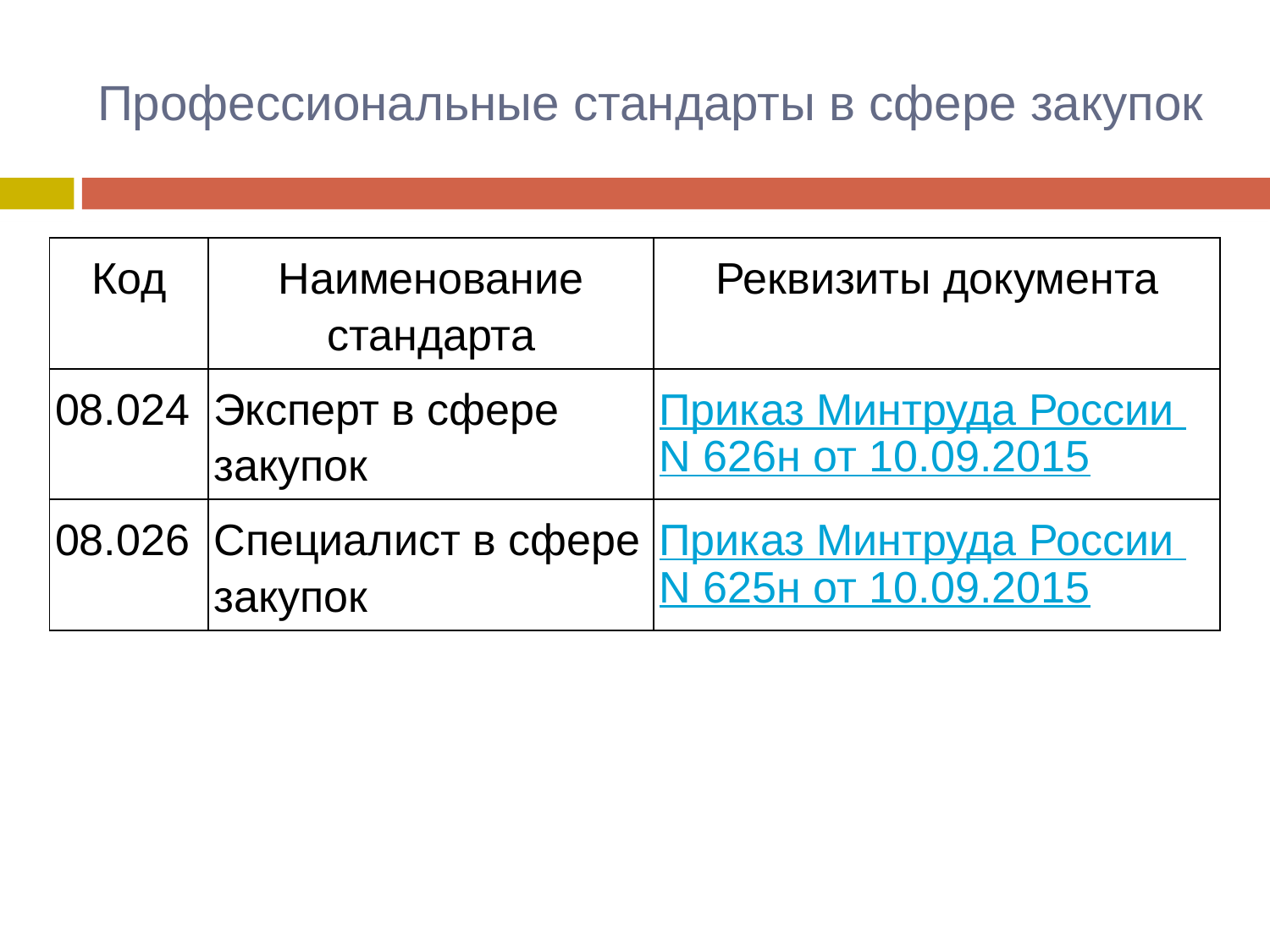

# Профессиональные стандарты в сфере закупок
| Код | Наименование стандарта | Реквизиты документа |
| --- | --- | --- |
| 08.024 | Эксперт в сфере закупок | Приказ Минтруда России N 626н от 10.09.2015 |
| 08.026 | Специалист в сфере закупок | Приказ Минтруда России N 625н от 10.09.2015 |